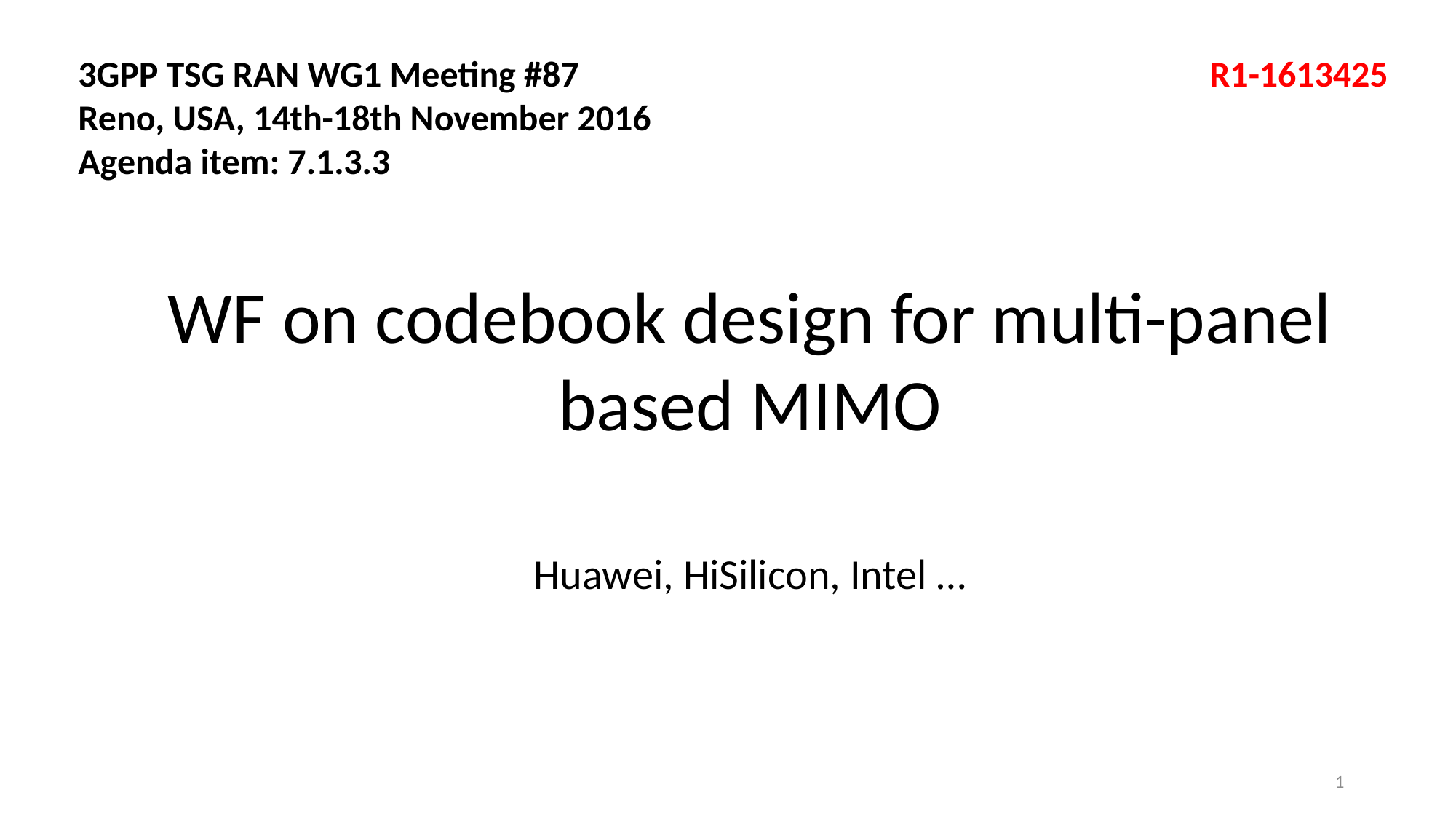

3GPP TSG RAN WG1 Meeting #87                                                                             R1-1613425
Reno, USA, 14th-18th November 2016
Agenda item: 7.1.3.3
WF on codebook design for multi-panel based MIMO

Huawei, HiSilicon, Intel …
1